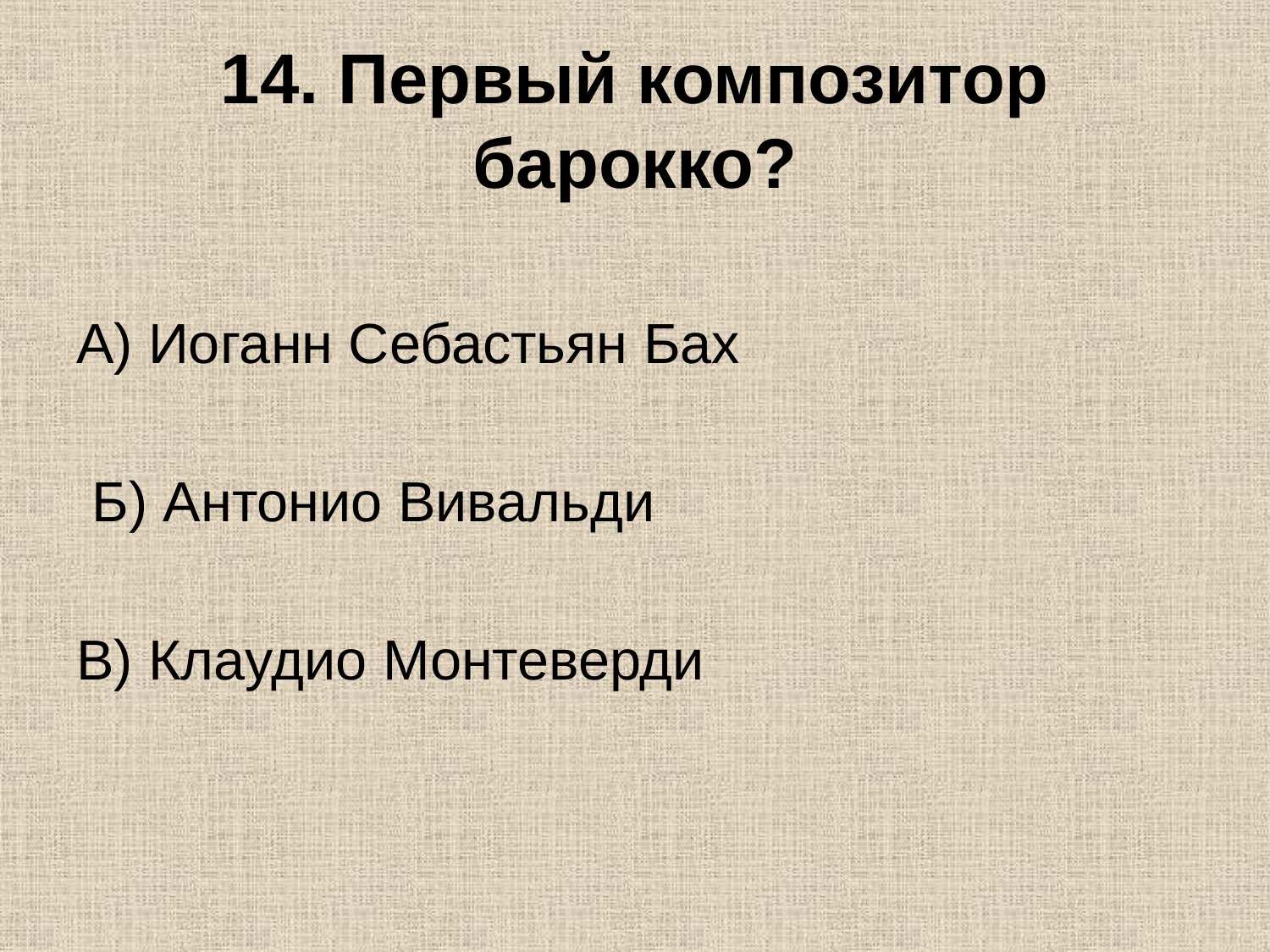

# 14. Первый композитор барокко?

А) Иоганн Себастьян Бах

 Б) Антонио Вивальди

В) Клаудио Монтеверди